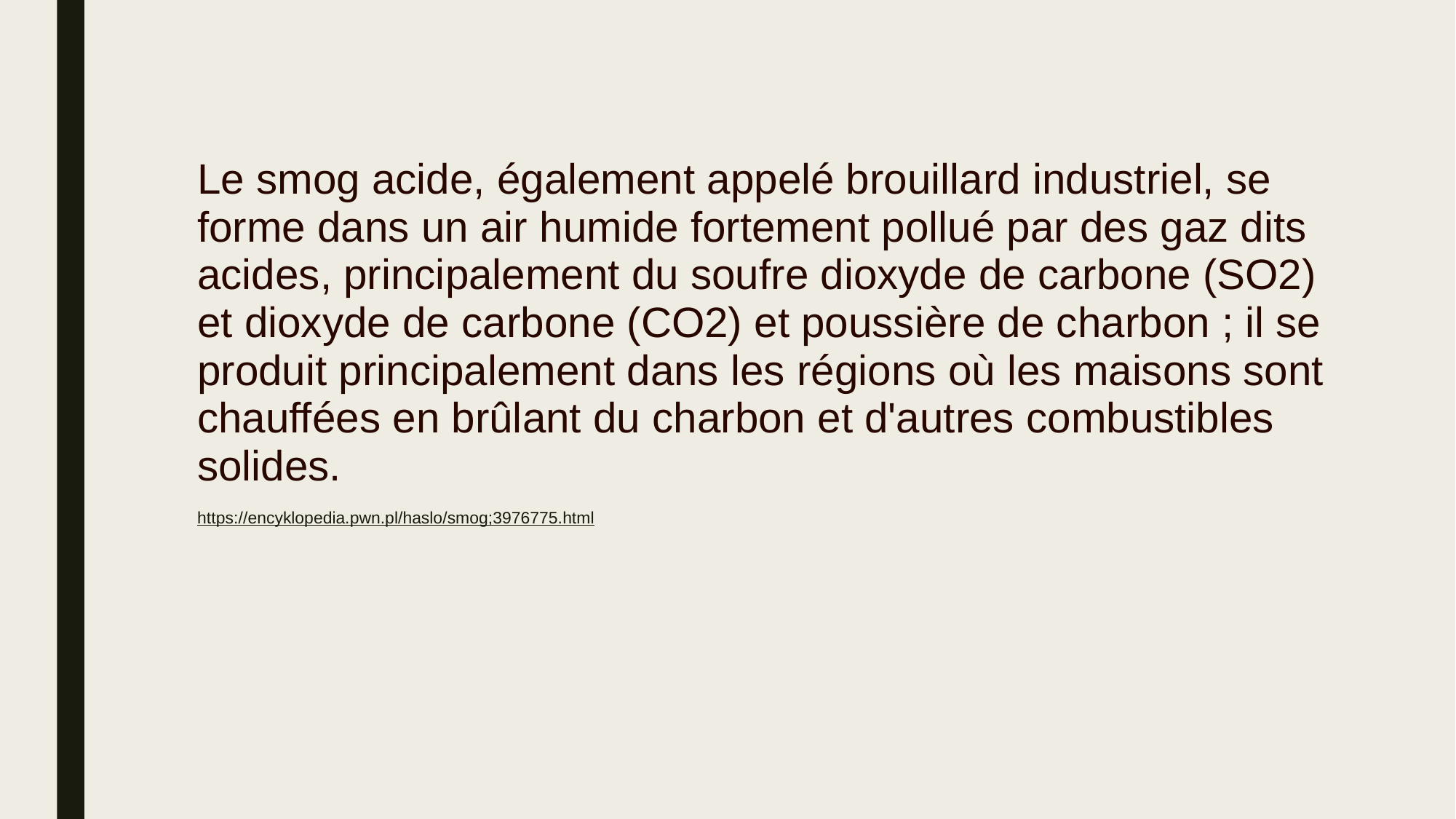

Le smog acide, également appelé brouillard industriel, se forme dans un air humide fortement pollué par des gaz dits acides, principalement du soufre dioxyde de carbone (SO2) et dioxyde de carbone (CO2) et poussière de charbon ; il se produit principalement dans les régions où les maisons sont chauffées en brûlant du charbon et d'autres combustibles solides.
https://encyklopedia.pwn.pl/haslo/smog;3976775.html